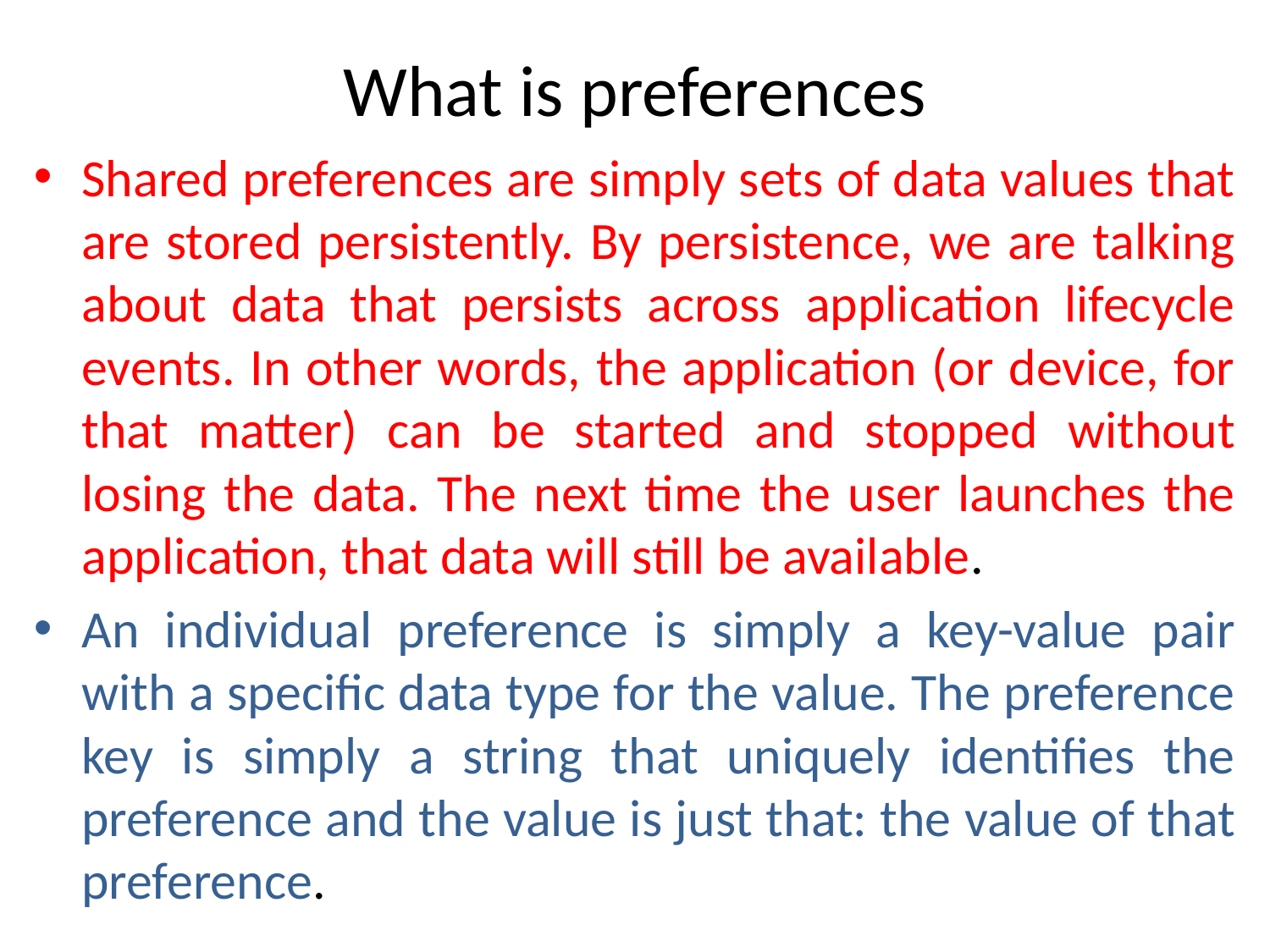

# What is preferences
Shared preferences are simply sets of data values that are stored persistently. By persistence, we are talking about data that persists across application lifecycle events. In other words, the application (or device, for that matter) can be started and stopped without losing the data. The next time the user launches the application, that data will still be available.
An individual preference is simply a key-value pair with a specific data type for the value. The preference key is simply a string that uniquely identifies the preference and the value is just that: the value of that preference.